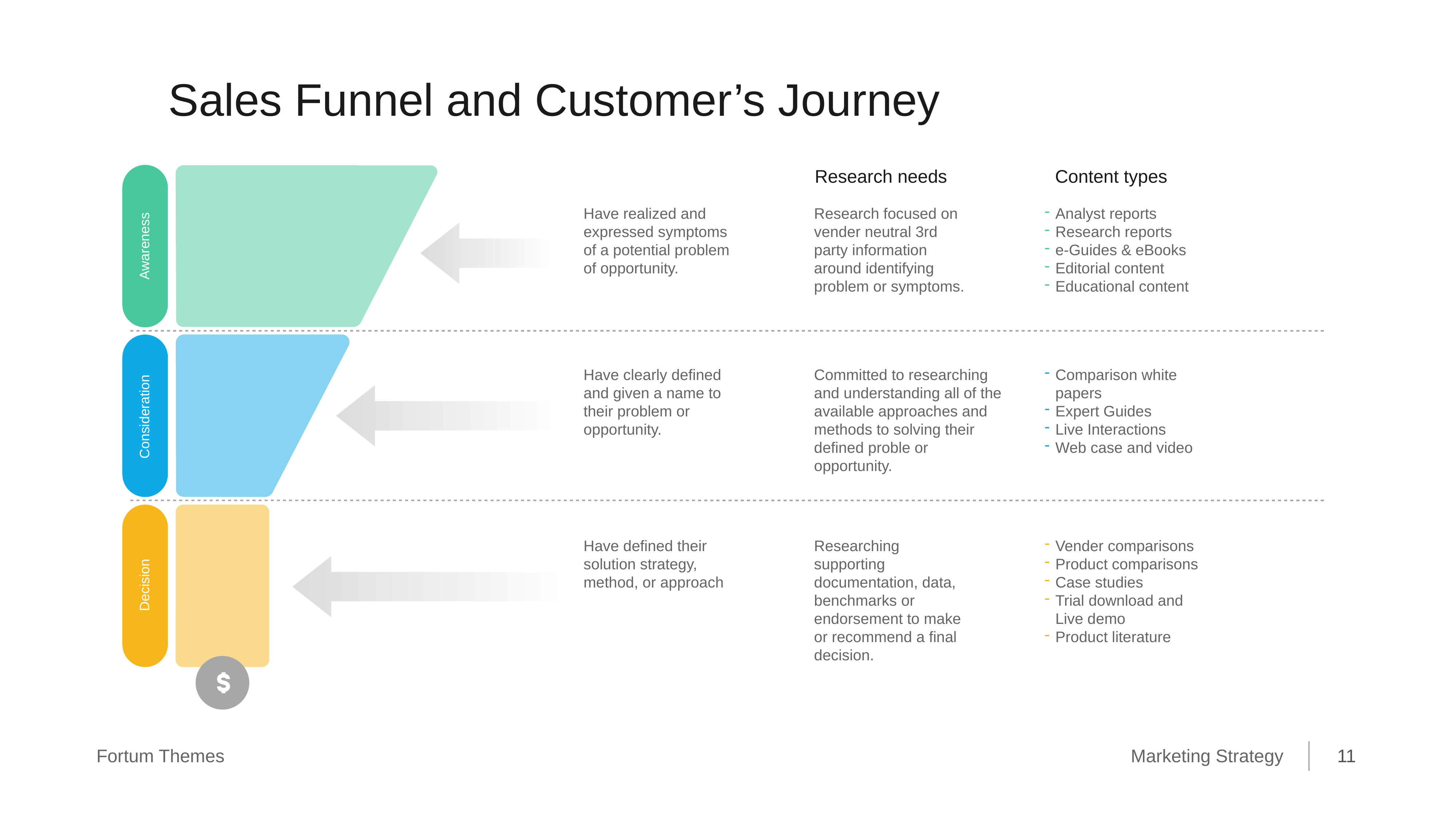

Sales Funnel and Customer’s Journey
Research needs
Content types

Have realized and expressed symptoms of a potential problem of opportunity.
Research focused on vender neutral 3rd party information around identifying problem or symptoms.
Analyst reports
Research reports
e-Guides & eBooks
Editorial content
Educational content

Awareness

Have clearly defined and given a name to their problem or opportunity.
Committed to researching and understanding all of the available approaches and methods to solving their defined proble or opportunity.
Comparison white papers
Expert Guides
Live Interactions
Web case and video

Consideration

Have defined their solution strategy, method, or approach
Researching supporting documentation, data, benchmarks or endorsement to make or recommend a final decision.
Vender comparisons
Product comparisons
Case studies
Trial download and Live demo
Product literature

Decision

11